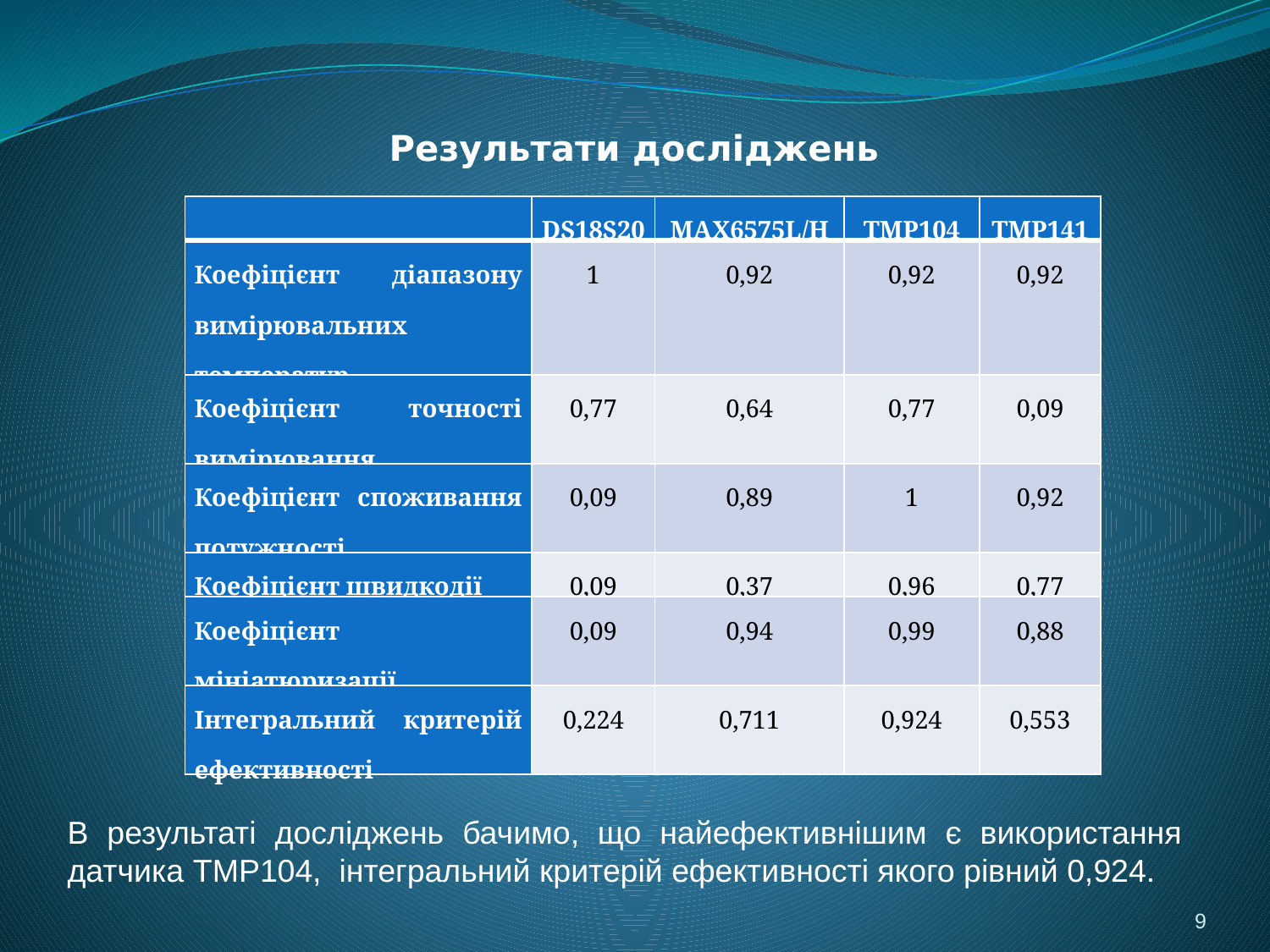

Результати досліджень
|  | DS18S20 | MAX6575L/H | TMP104 | TMP141 |
| --- | --- | --- | --- | --- |
| Коефіцієнт діапазону вимірювальних температур | 1 | 0,92 | 0,92 | 0,92 |
| Коефіцієнт точності вимірювання | 0,77 | 0,64 | 0,77 | 0,09 |
| Коефіцієнт споживання потужності | 0,09 | 0,89 | 1 | 0,92 |
| Коефіцієнт швидкодії | 0,09 | 0,37 | 0,96 | 0,77 |
| Коефіцієнт мініатюризації | 0,09 | 0,94 | 0,99 | 0,88 |
| Інтегральний критерій ефективності | 0,224 | 0,711 | 0,924 | 0,553 |
В результаті досліджень бачимо, що найефективнішим є використання датчика TMP104,  інтегральний критерій ефективності якого рівний 0,924.
9